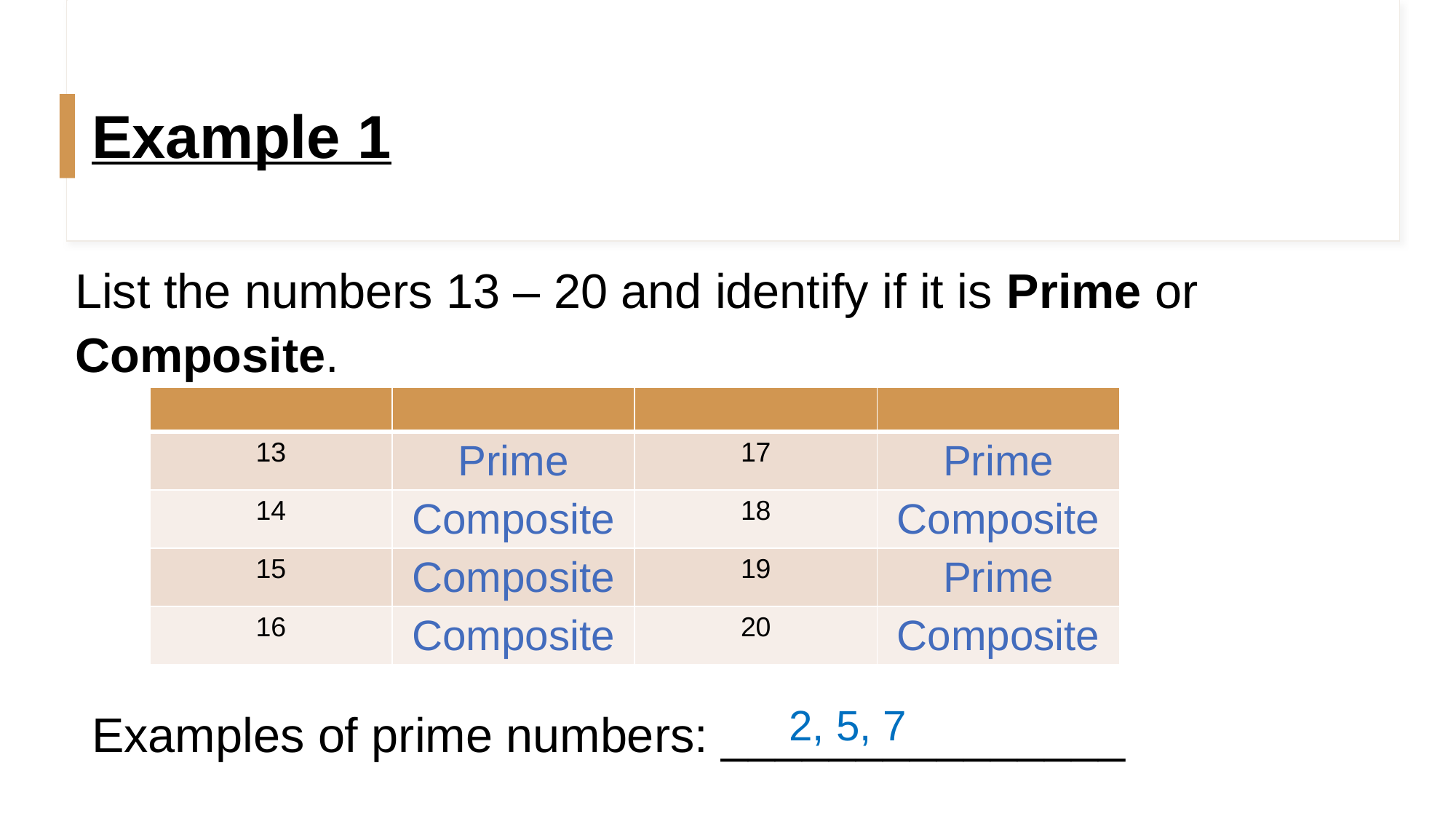

# Example 1
List the numbers 13 – 20 and identify if it is Prime or Composite.

|  |  |  |  |
| --- | --- | --- | --- |
| 13 | Prime | 17 | Prime |
| 14 | Composite | 18 | Composite |
| 15 | Composite | 19 | Prime |
| 16 | Composite | 20 | Composite |
2, 5, 7
Examples of prime numbers: _______________